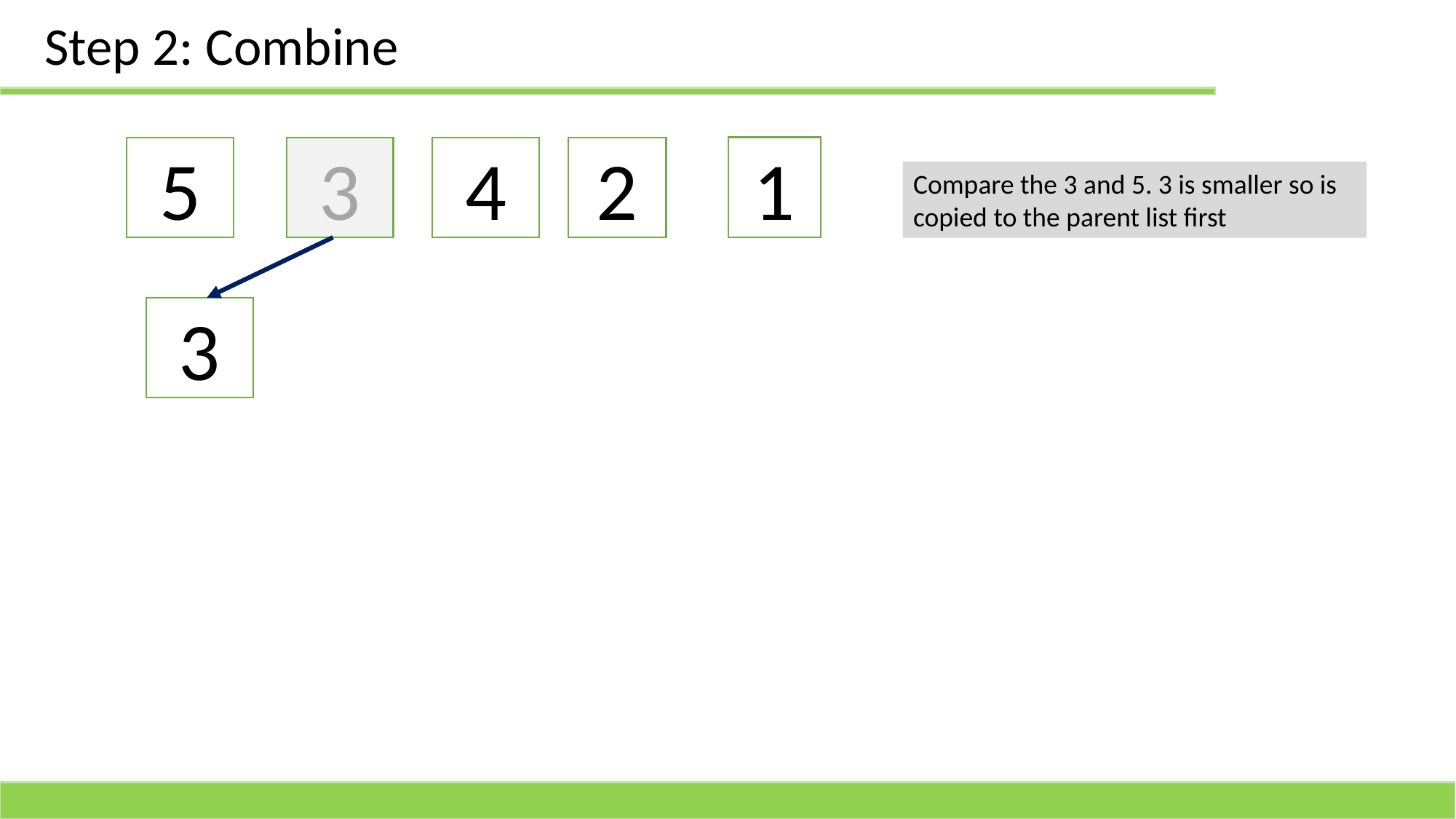

# Step 2: Combine
1
2
3
5
4
Compare the 3 and 5. 3 is smaller so is copied to the parent list first

3